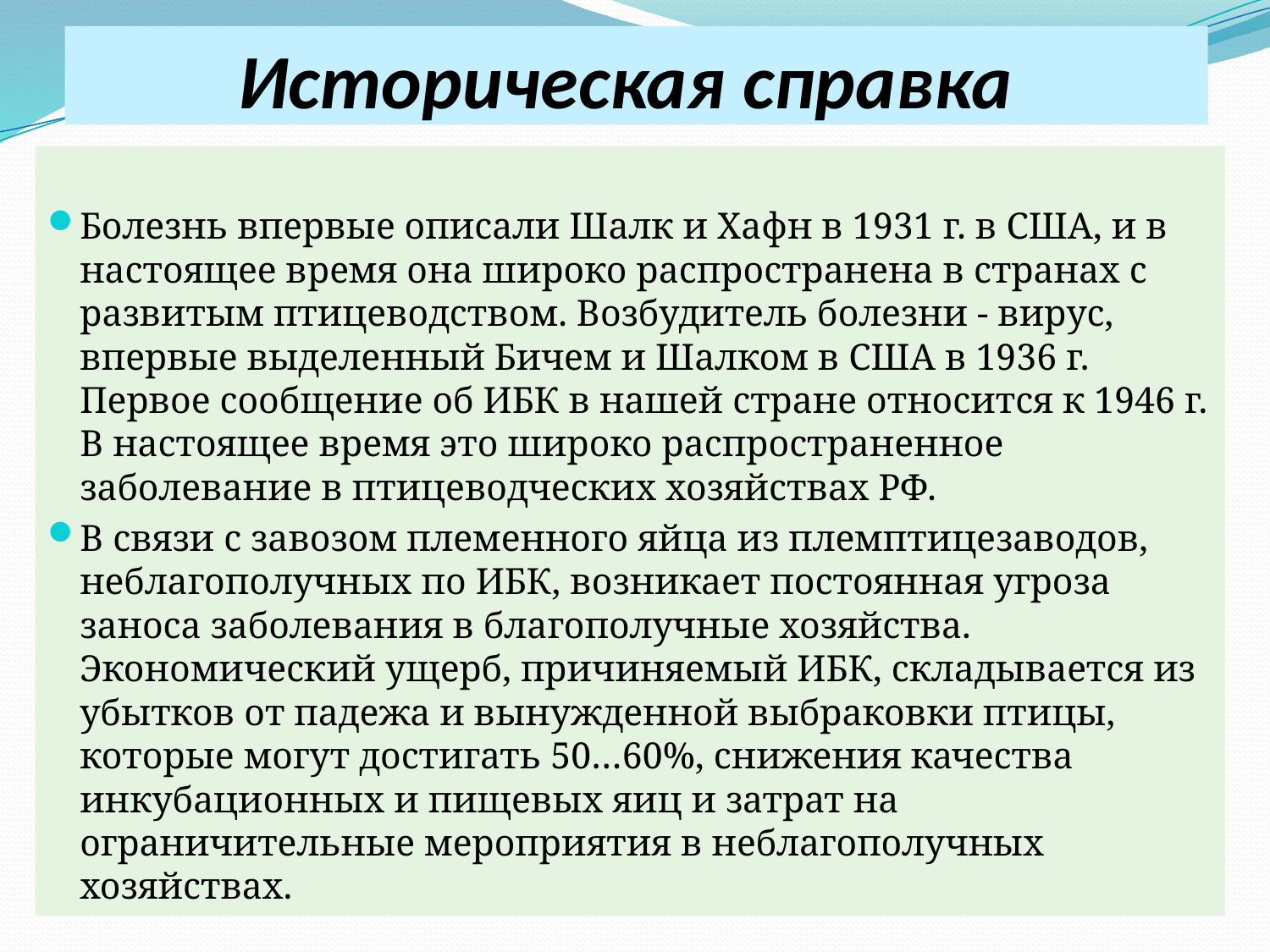

# Историческая справка

Болезнь впервые описали Шалк и Хафн в 1931 г. в США, и в настоящее время она широко распространена в странах с развитым птицеводством. Возбудитель болезни - вирус, впервые выделенный Бичем и Шалком в США в 1936 г. Первое сообщение об ИБК в нашей стране относится к 1946 г. В настоящее время это широко распространенное заболевание в птицеводческих хозяйствах РФ.
В связи с завозом племенного яйца из племптицезаводов, неблагополучных по ИБК, возникает постоянная угроза заноса заболевания в благополучные хозяйства. Экономический ущерб, причиняемый ИБК, складывается из убытков от падежа и вынужденной выбраковки птицы, которые могут достигать 50…60%, снижения качества инкубационных и пищевых яиц и затрат на ограничительные мероприятия в неблагополучных хозяйствах.